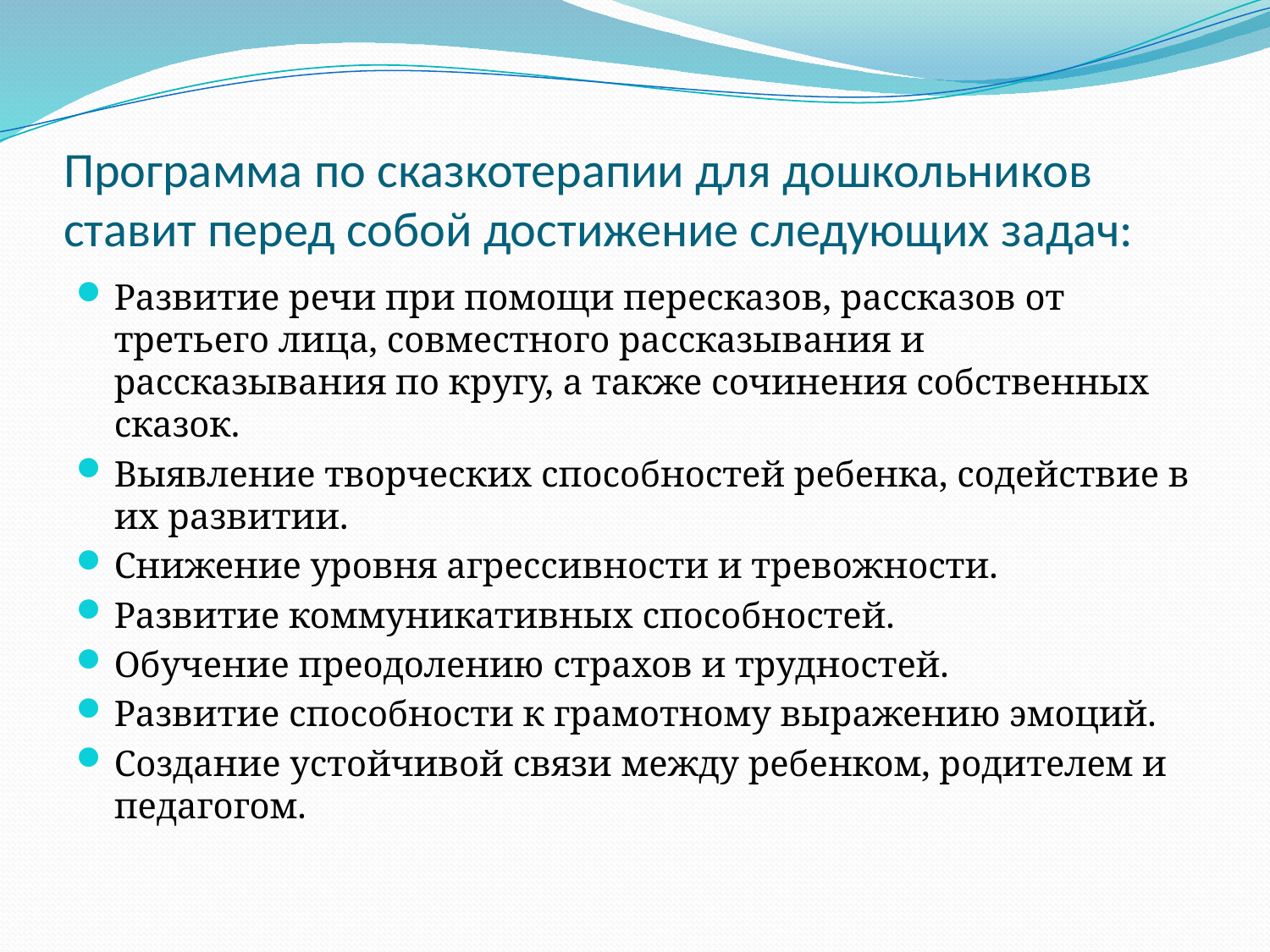

# Программа по сказкотерапии для дошкольников ставит перед собой достижение следующих задач:
Развитие речи при помощи пересказов, рассказов от третьего лица, совместного рассказывания и рассказывания по кругу, а также сочинения собственных сказок.
Выявление творческих способностей ребенка, содействие в их развитии.
Снижение уровня агрессивности и тревожности.
Развитие коммуникативных способностей.
Обучение преодолению страхов и трудностей.
Развитие способности к грамотному выражению эмоций.
Создание устойчивой связи между ребенком, родителем и педагогом.